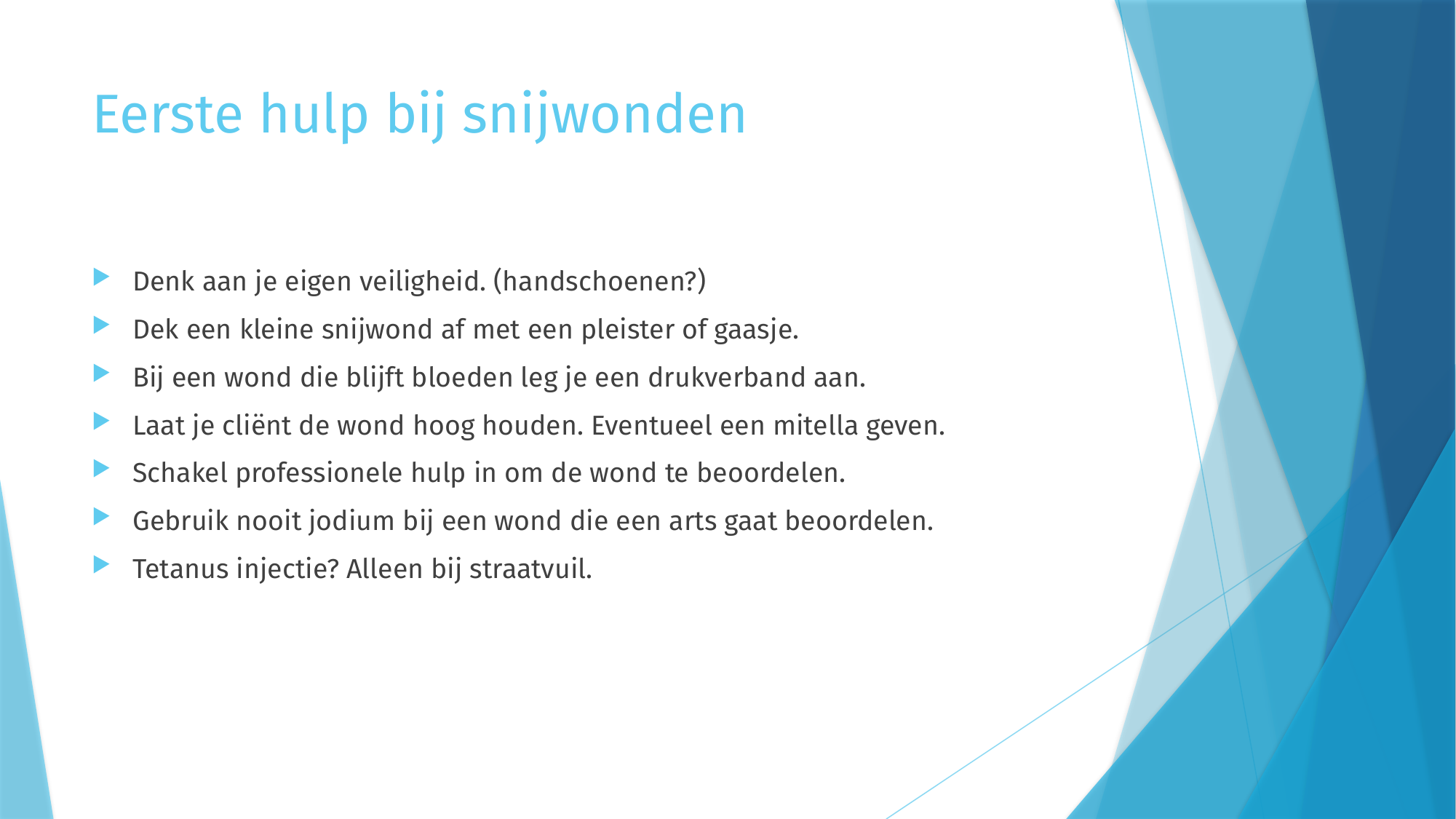

# Eerste hulp bij snijwonden
Denk aan je eigen veiligheid. (handschoenen?)
Dek een kleine snijwond af met een pleister of gaasje.
Bij een wond die blijft bloeden leg je een drukverband aan.
Laat je cliënt de wond hoog houden. Eventueel een mitella geven.
Schakel professionele hulp in om de wond te beoordelen.
Gebruik nooit jodium bij een wond die een arts gaat beoordelen.
Tetanus injectie? Alleen bij straatvuil.